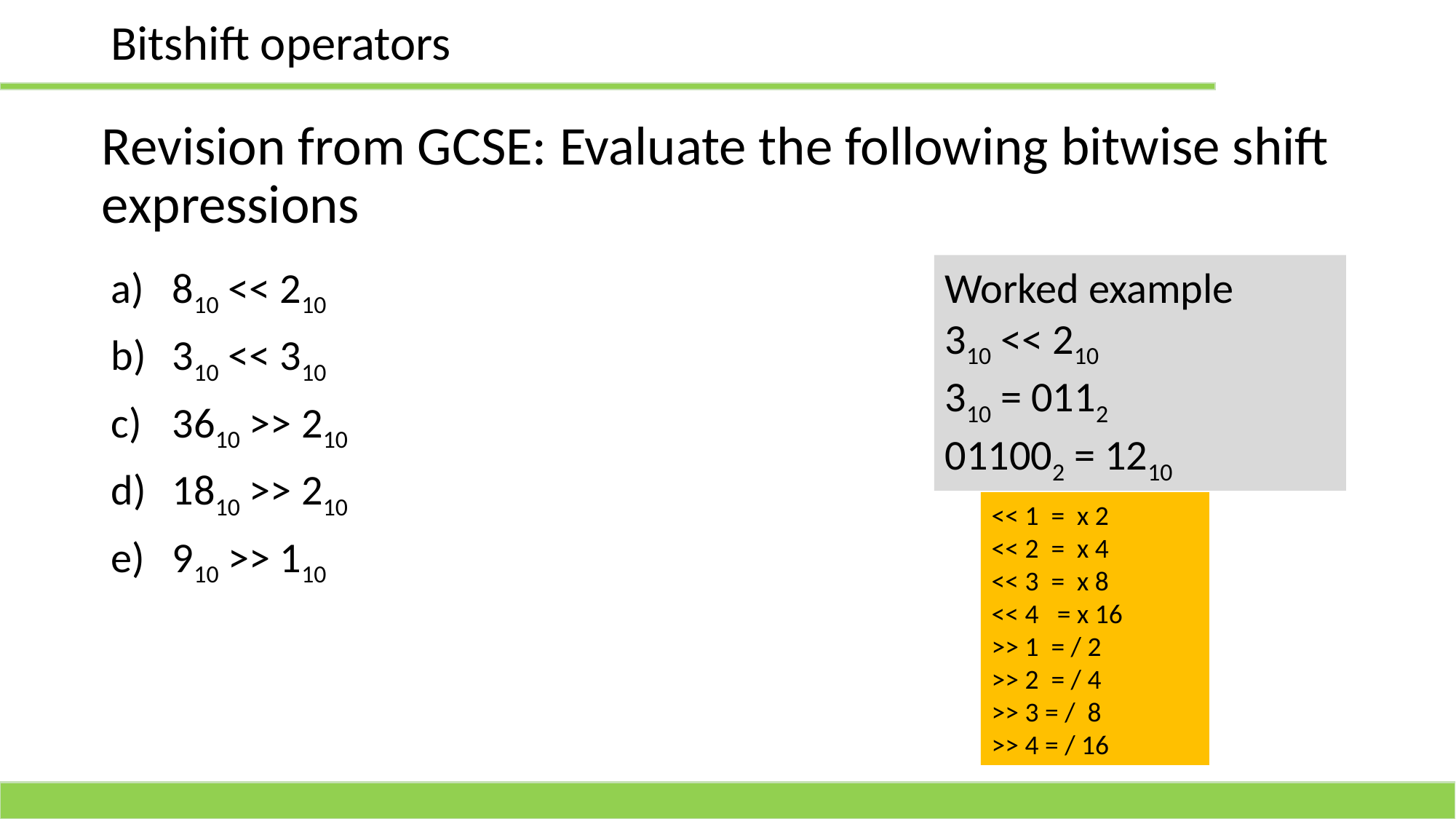

Bitshift operators
# Revision from GCSE: Evaluate the following bitwise shift expressions
Worked example
310 << 210
310 = 0112
011002 = 1210
810 << 210
310 << 310
3610 >> 210
1810 >> 210
910 >> 110
<< 1  =  x 2
<< 2  =  x 4
<< 3  =  x 8
<< 4   = x 16
>> 1  = / 2
>> 2  = / 4
>> 3 = /  8
>> 4 = / 16